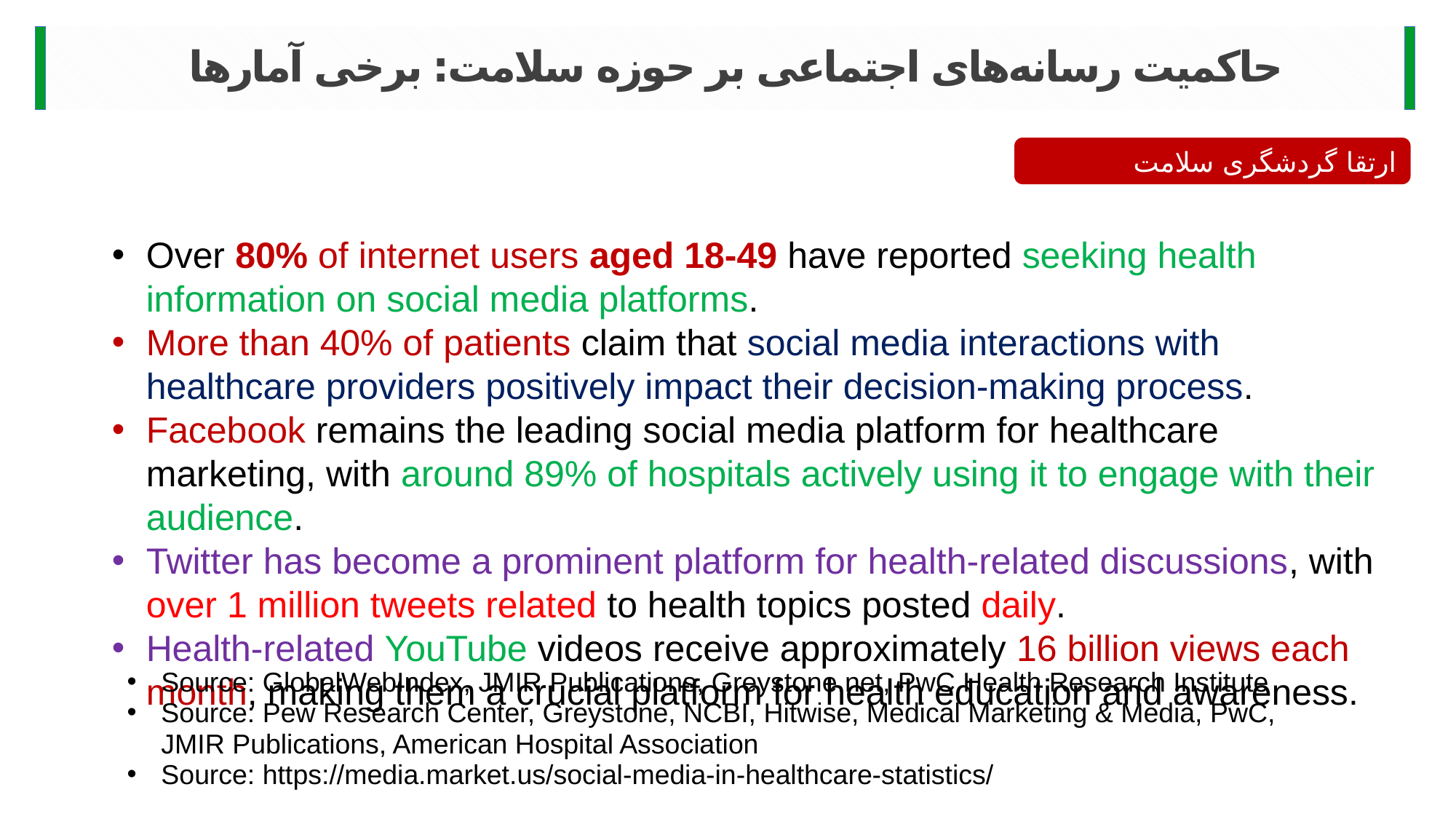

حاکمیت رسانه‌های اجتماعی بر حوزه سلامت: برخی آمارها

ارتقا گردشگری سلامت
Over 80% of internet users aged 18-49 have reported seeking health information on social media platforms.
More than 40% of patients claim that social media interactions with healthcare providers positively impact their decision-making process.
Facebook remains the leading social media platform for healthcare marketing, with around 89% of hospitals actively using it to engage with their audience.
Twitter has become a prominent platform for health-related discussions, with over 1 million tweets related to health topics posted daily.
Health-related YouTube videos receive approximately 16 billion views each month, making them a crucial platform for health education and awareness.
Source: GlobalWebIndex, JMIR Publications, Greystone.net, PwC Health Research Institute
Source: Pew Research Center, Greystone, NCBI, Hitwise, Medical Marketing & Media, PwC, JMIR Publications, American Hospital Association
Source: https://media.market.us/social-media-in-healthcare-statistics/